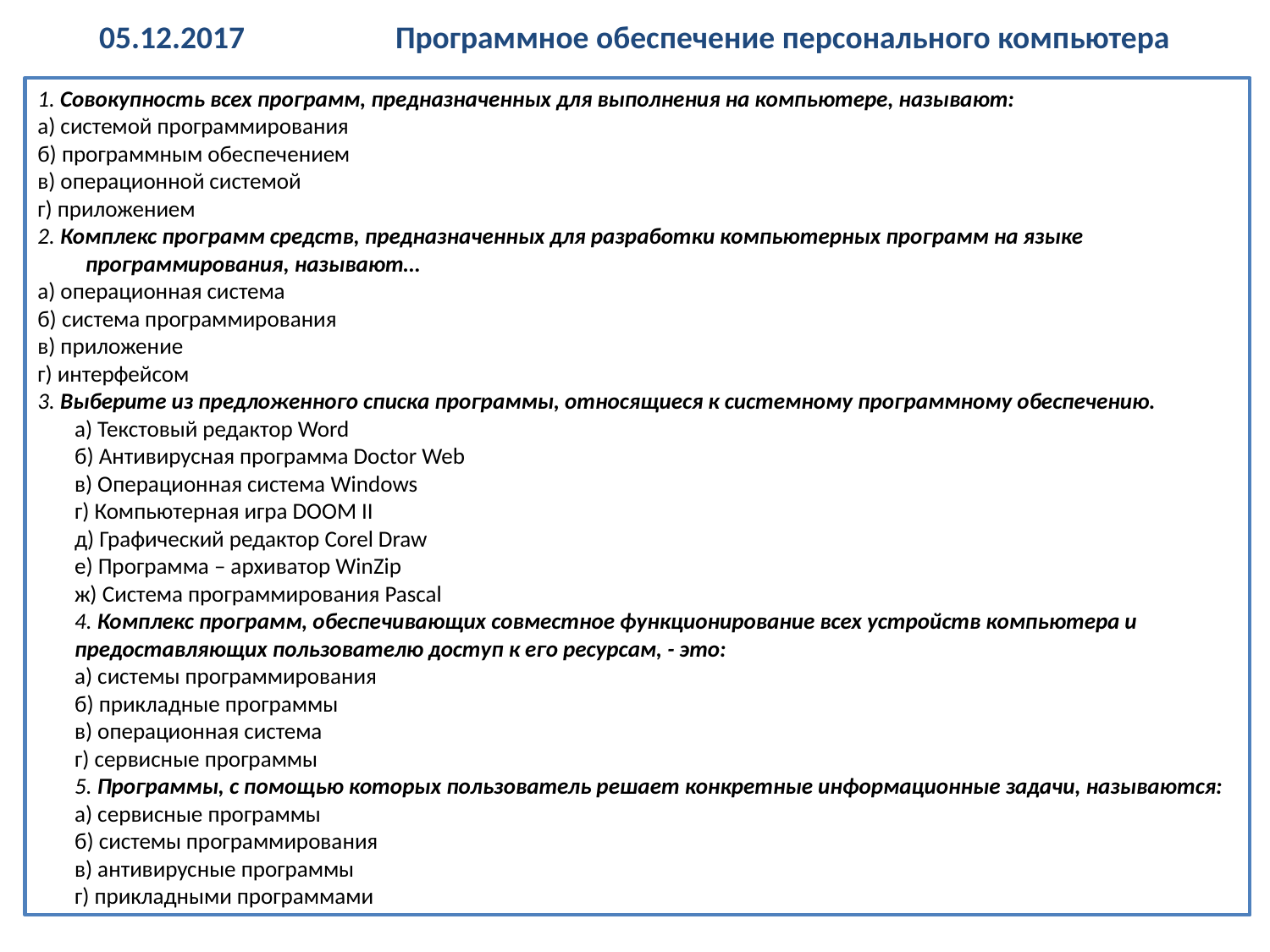

05.12.2017                     Программное обеспечение персонального компьютера
1. Совокупность всех программ, предназначенных для выполнения на компьютере, называют:
а) системой программирования
б) программным обеспечением
в) операционной системой
г) приложением
2. Комплекс программ средств, предназначенных для разработки компьютерных программ на языке программирования, называют…
а) операционная система
б) система программирования
в) приложение
г) интерфейсом
3. Выберите из предложенного списка программы, относящиеся к системному программному обеспечению.
а) Текстовый редактор Word
б) Антивирусная программа Doctor Web
в) Операционная система Windows
г) Компьютерная игра DOOM II
д) Графический редактор Corel Draw
е) Программа – архиватор WinZip
ж) Система программирования Pascal
4. Комплекс программ, обеспечивающих совместное функционирование всех устройств компьютера и предоставляющих пользователю доступ к его ресурсам, - это:
а) системы программирования
б) прикладные программы
в) операционная система
г) сервисные программы
5. Программы, с помощью которых пользователь решает конкретные информационные задачи, называются:
а) сервисные программы
б) системы программирования
в) антивирусные программы
г) прикладными программами